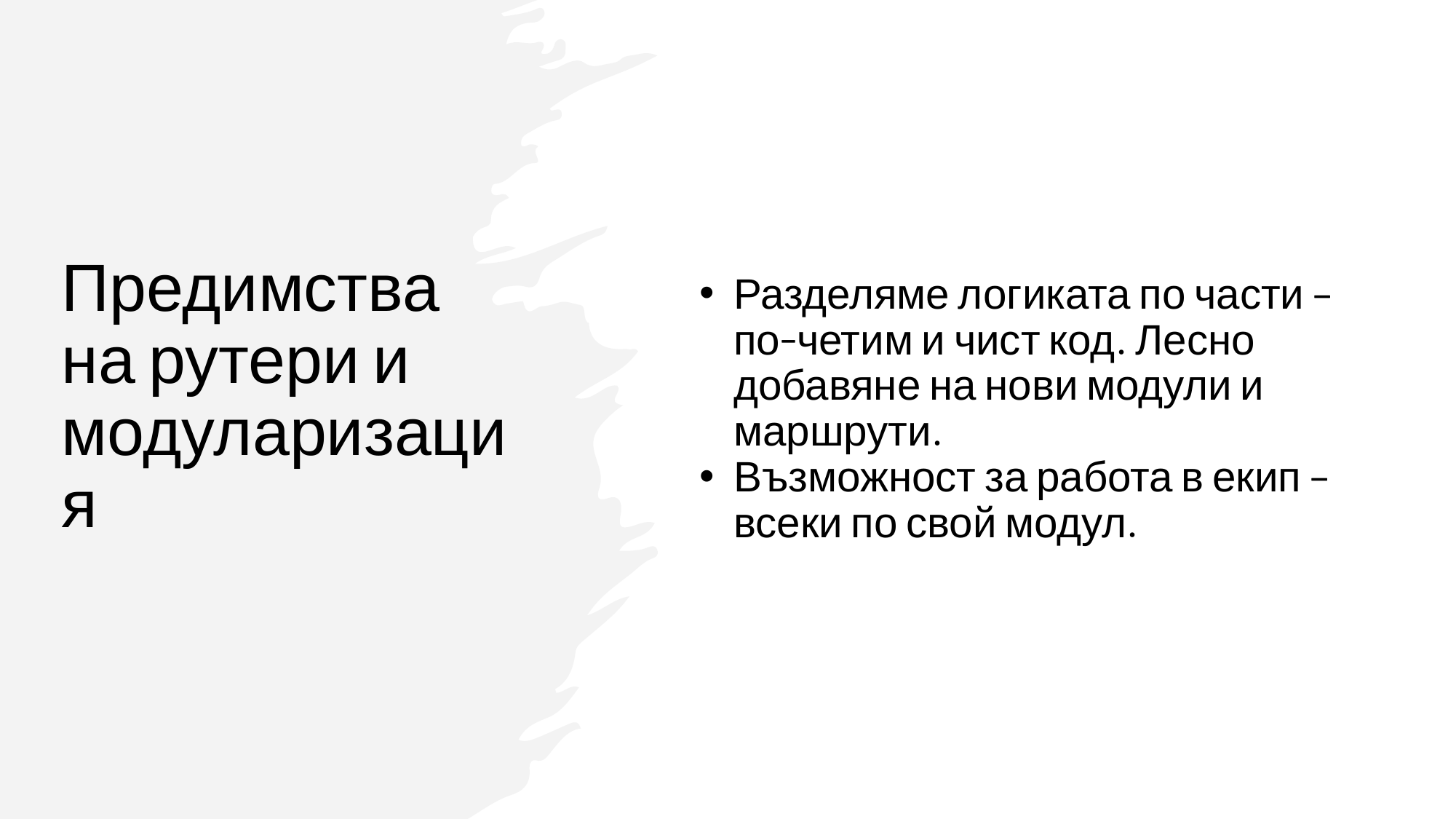

# Предимства на рутери и модуларизация
Разделяме логиката по части – по-четим и чист код. Лесно добавяне на нови модули и маршрути.
Възможност за работа в екип – всеки по свой модул.